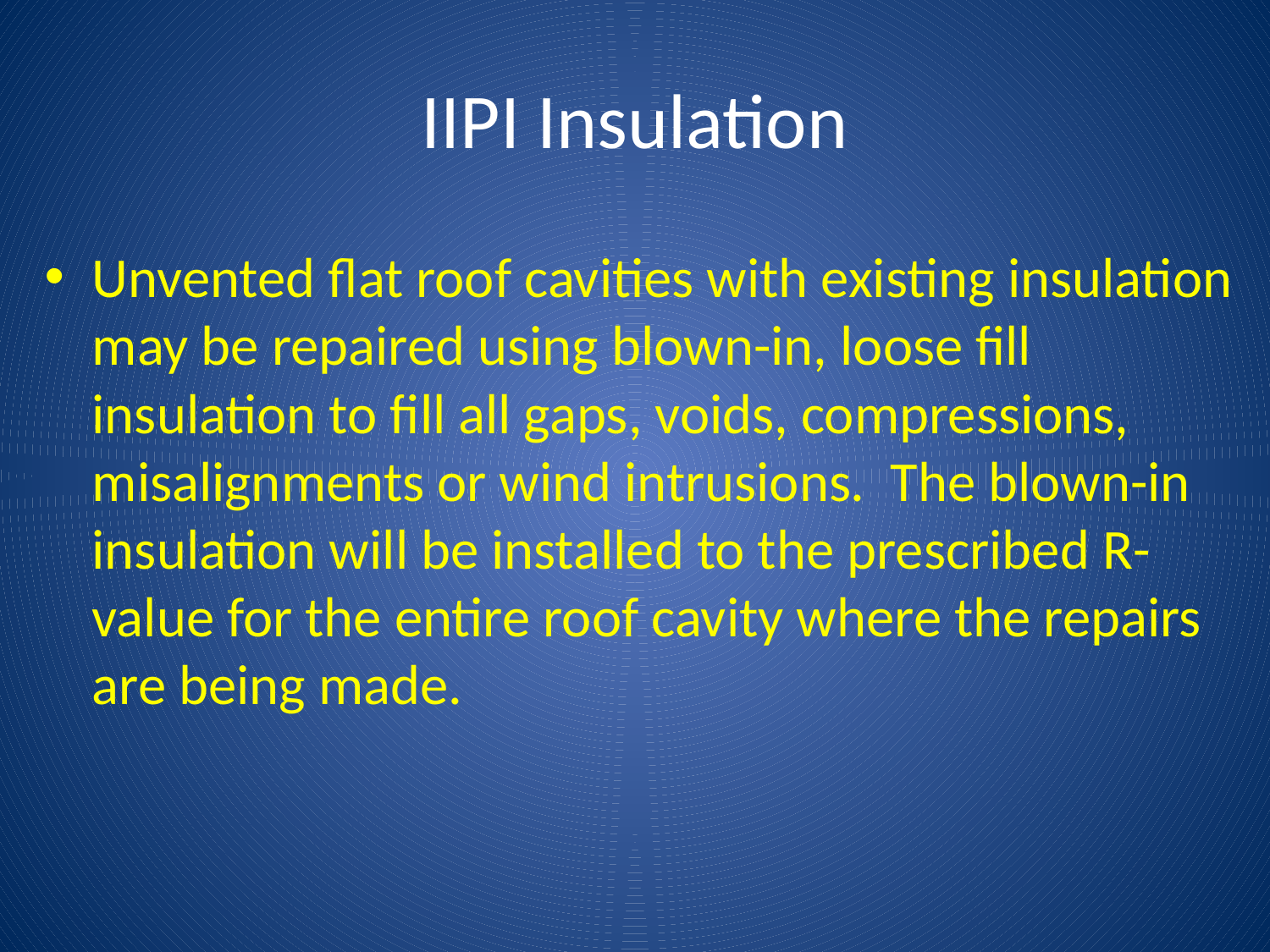

# IIPI Insulation
Unvented flat roof cavities with existing insulation may be repaired using blown-in, loose fill insulation to fill all gaps, voids, compressions, misalignments or wind intrusions.  The blown-in insulation will be installed to the prescribed R-value for the entire roof cavity where the repairs are being made.